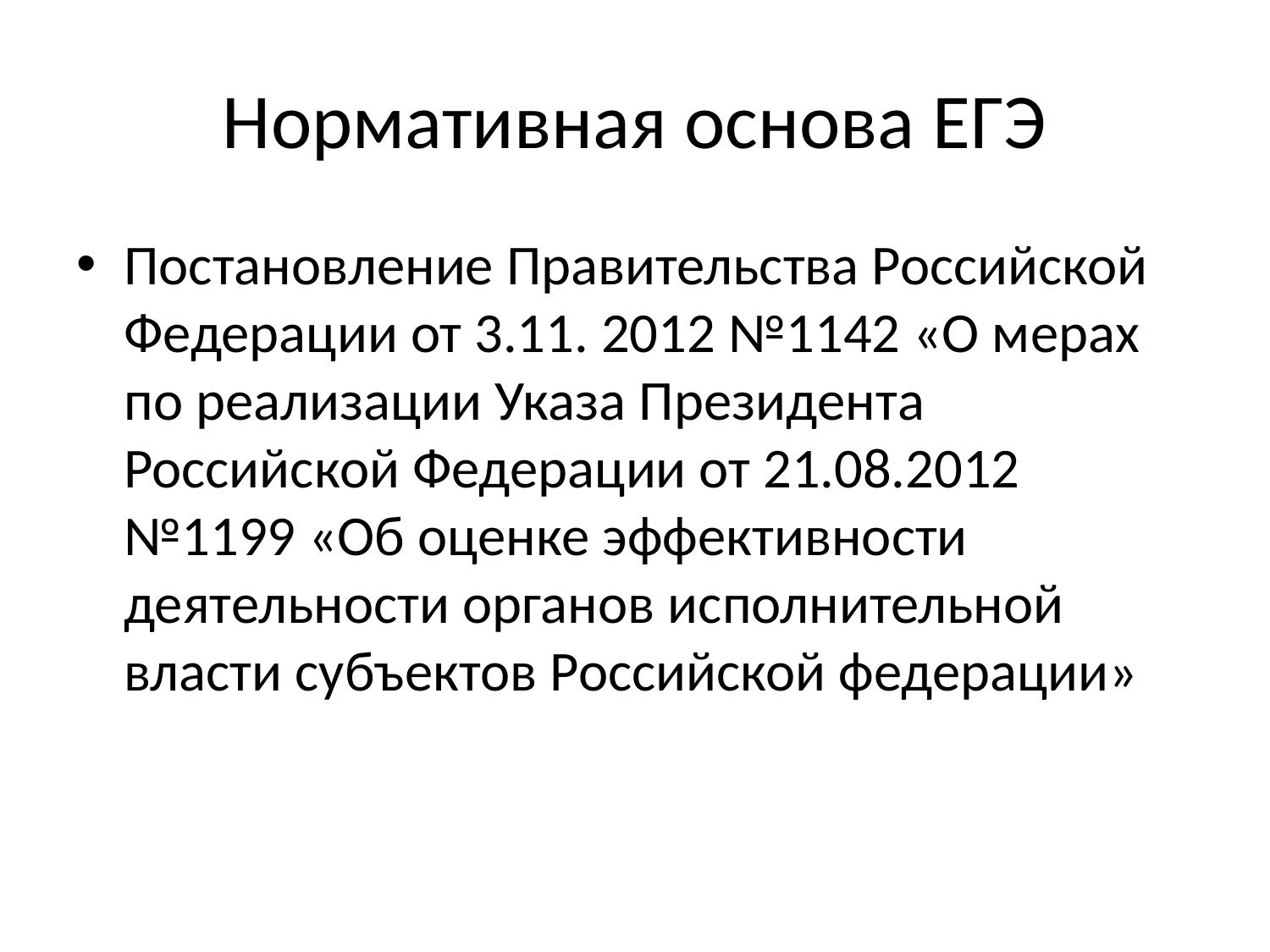

# Нормативная основа ЕГЭ
Постановление Правительства Российской Федерации от 3.11. 2012 №1142 «О мерах по реализации Указа Президента Российской Федерации от 21.08.2012 №1199 «Об оценке эффективности деятельности органов исполнительной власти субъектов Российской федерации»